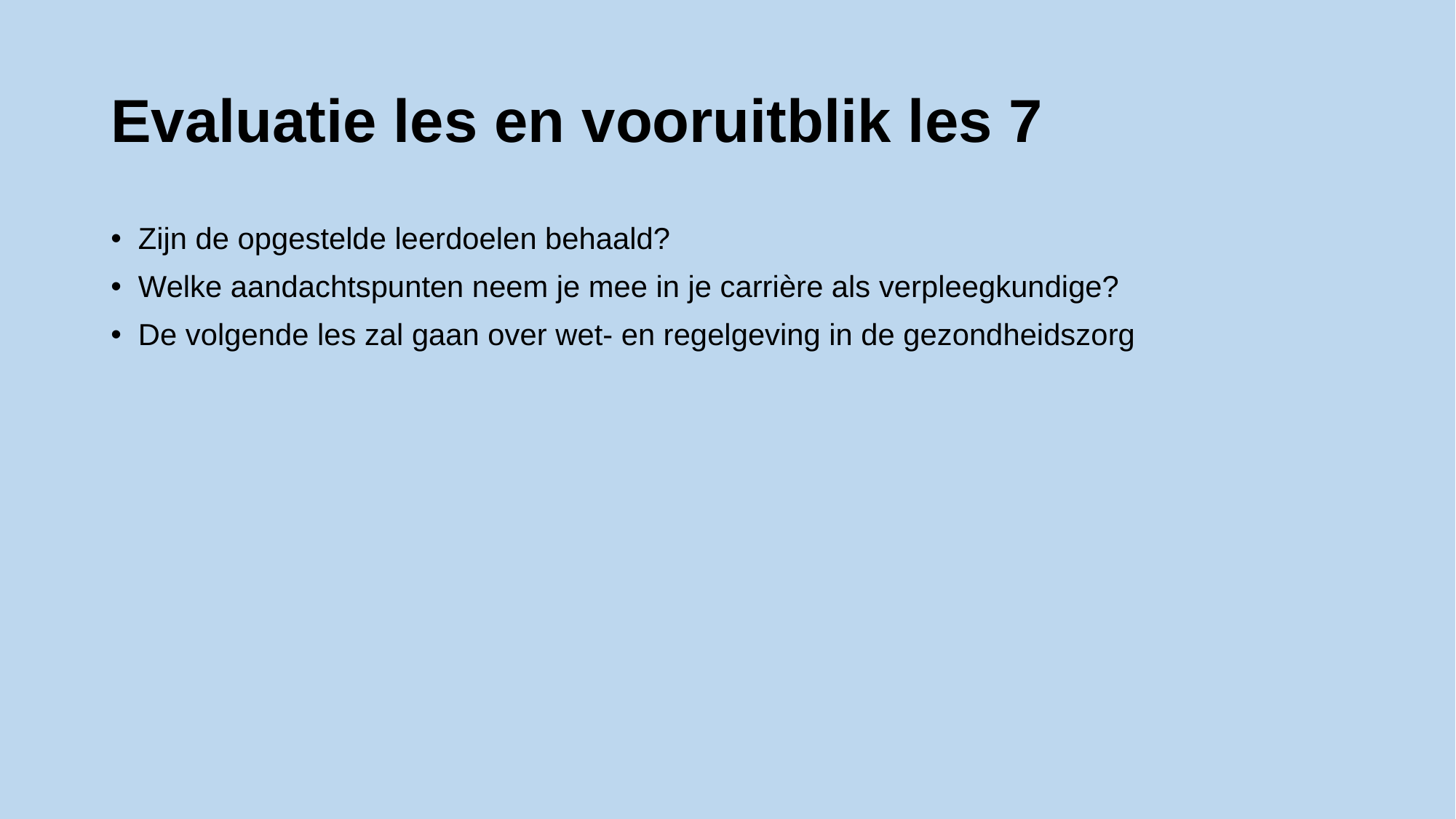

# Evaluatie les en vooruitblik les 7
Zijn de opgestelde leerdoelen behaald?
Welke aandachtspunten neem je mee in je carrière als verpleegkundige?
De volgende les zal gaan over wet- en regelgeving in de gezondheidszorg